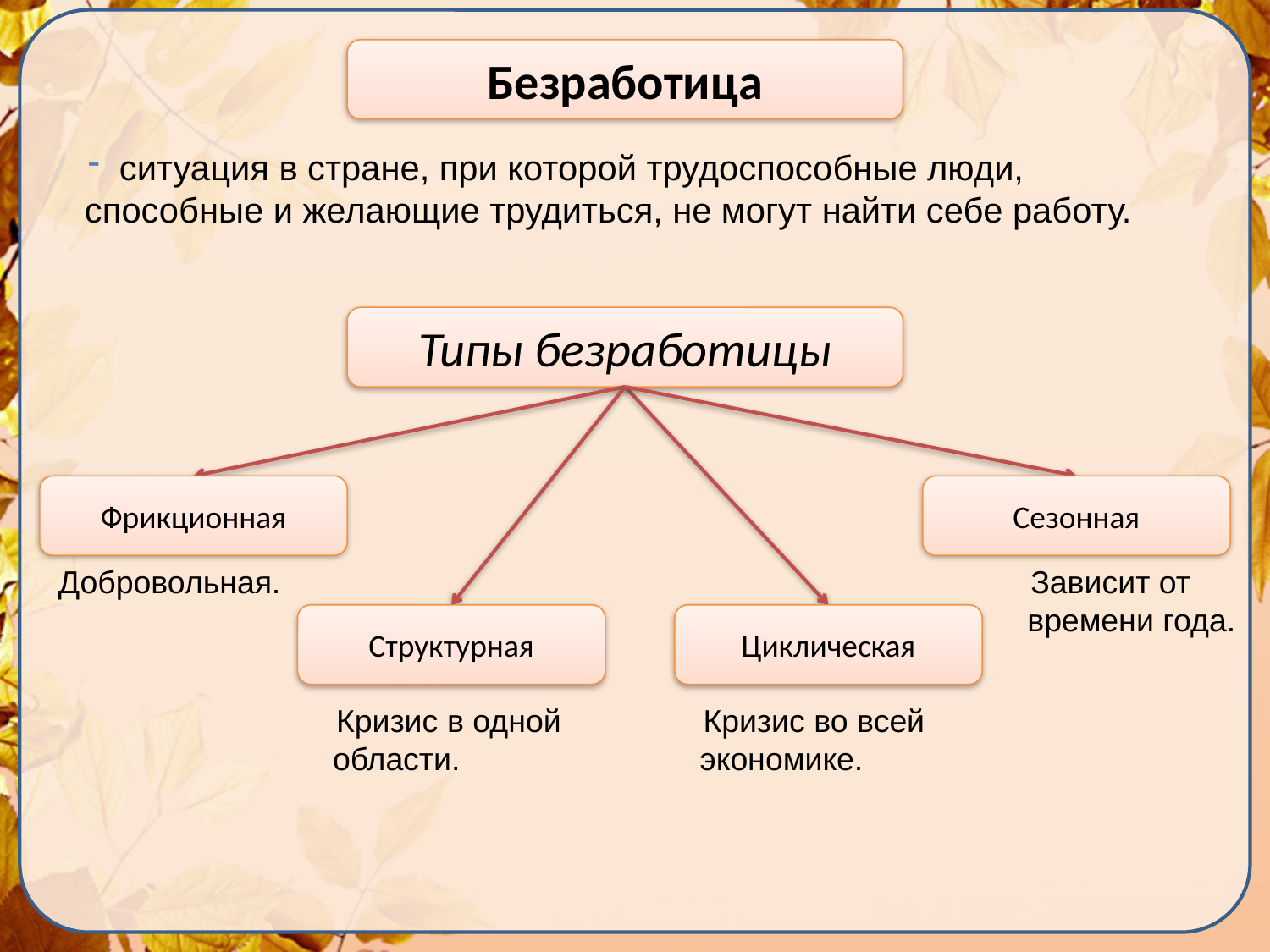

Безработица
  ситуация в стране, при которой трудоспособные люди, способные и желающие трудиться, не могут найти себе работу.
Типы безработицы
Фрикционная
Сезонная
Добровольная.
Зависит от времени года.
Структурная
Циклическая
Кризис в одной области.
Кризис во всей экономике.